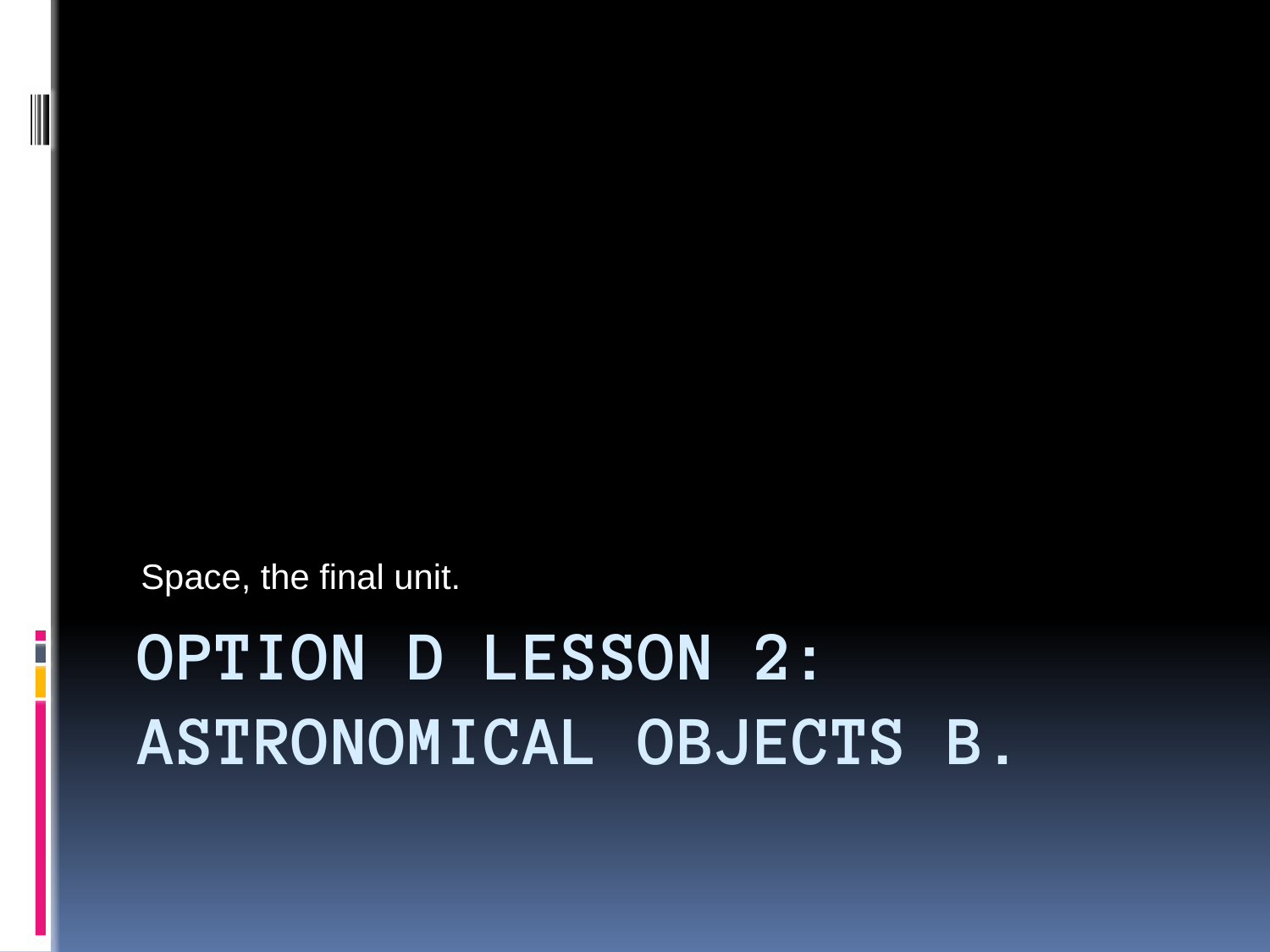

Space, the final unit.
# Option D Lesson 2: Astronomical Objects B.